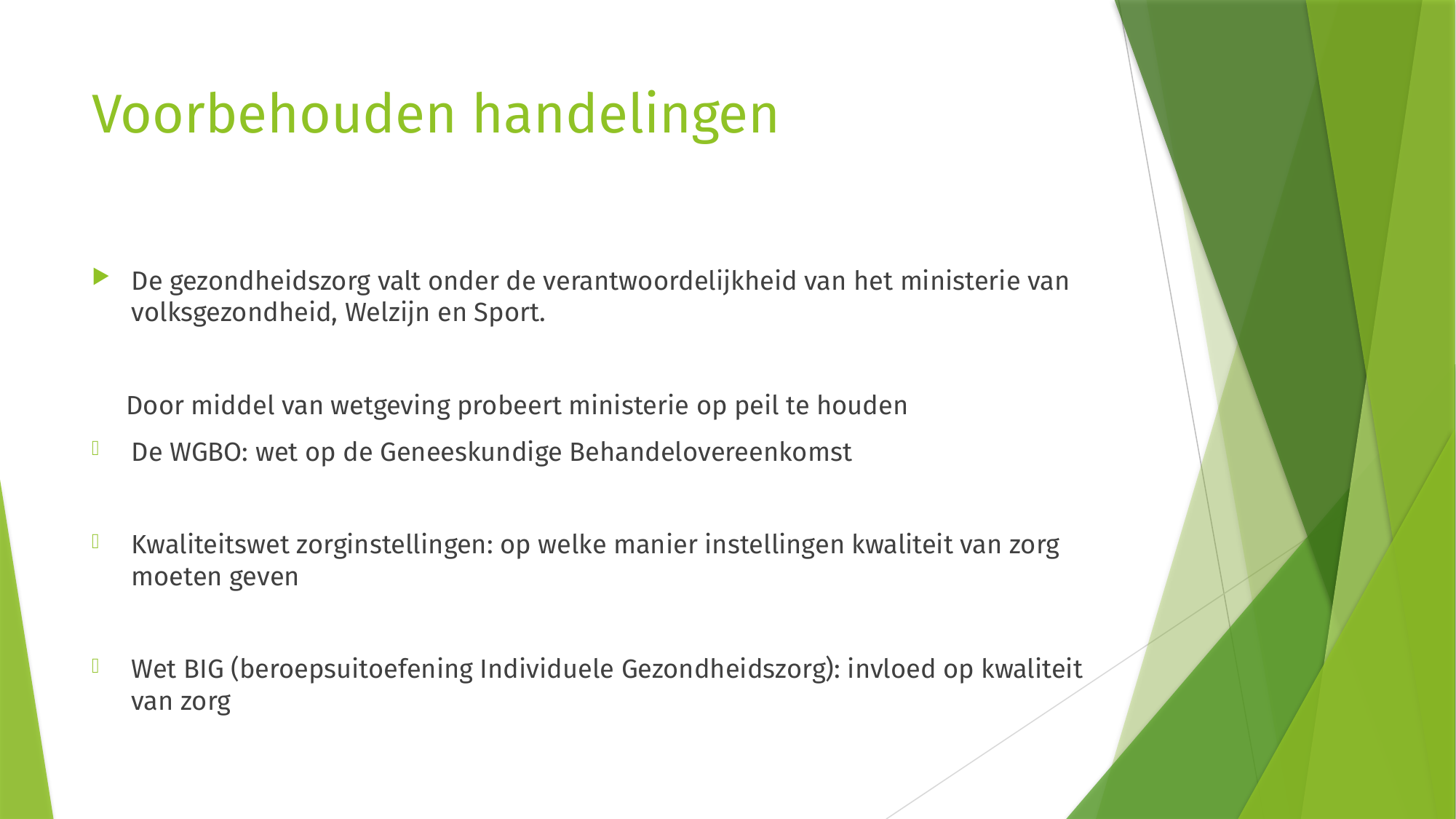

# Voorbehouden handelingen
De gezondheidszorg valt onder de verantwoordelijkheid van het ministerie van volksgezondheid, Welzijn en Sport.

     Door middel van wetgeving probeert ministerie op peil te houden
De WGBO: wet op de Geneeskundige Behandelovereenkomst

Kwaliteitswet zorginstellingen: op welke manier instellingen kwaliteit van zorg moeten geven

Wet BIG (beroepsuitoefening Individuele Gezondheidszorg): invloed op kwaliteit van zorg